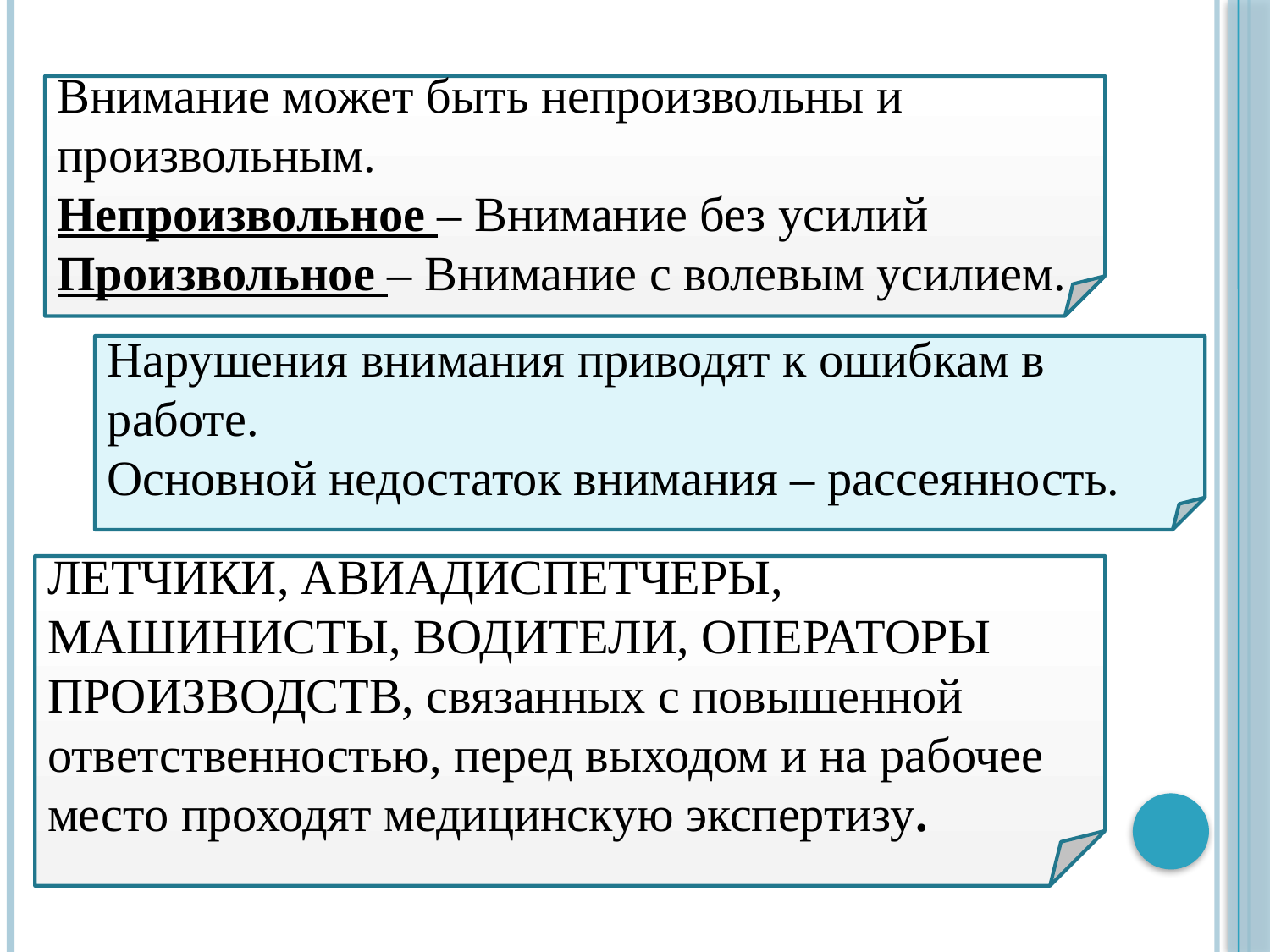

Внимание может быть непроизвольны и произвольным.
Непроизвольное – Внимание без усилий
Произвольное – Внимание с волевым усилием.

Нарушения внимания приводят к ошибкам в работе.
Основной недостаток внимания – рассеянность.

ЛЕТЧИКИ, АВИАДИСПЕТЧЕРЫ, МАШИНИСТЫ, ВОДИТЕЛИ, ОПЕРАТОРЫ ПРОИЗВОДСТВ, связанных с повышенной ответственностью, перед выходом и на рабочее место проходят медицинскую экспертизу.